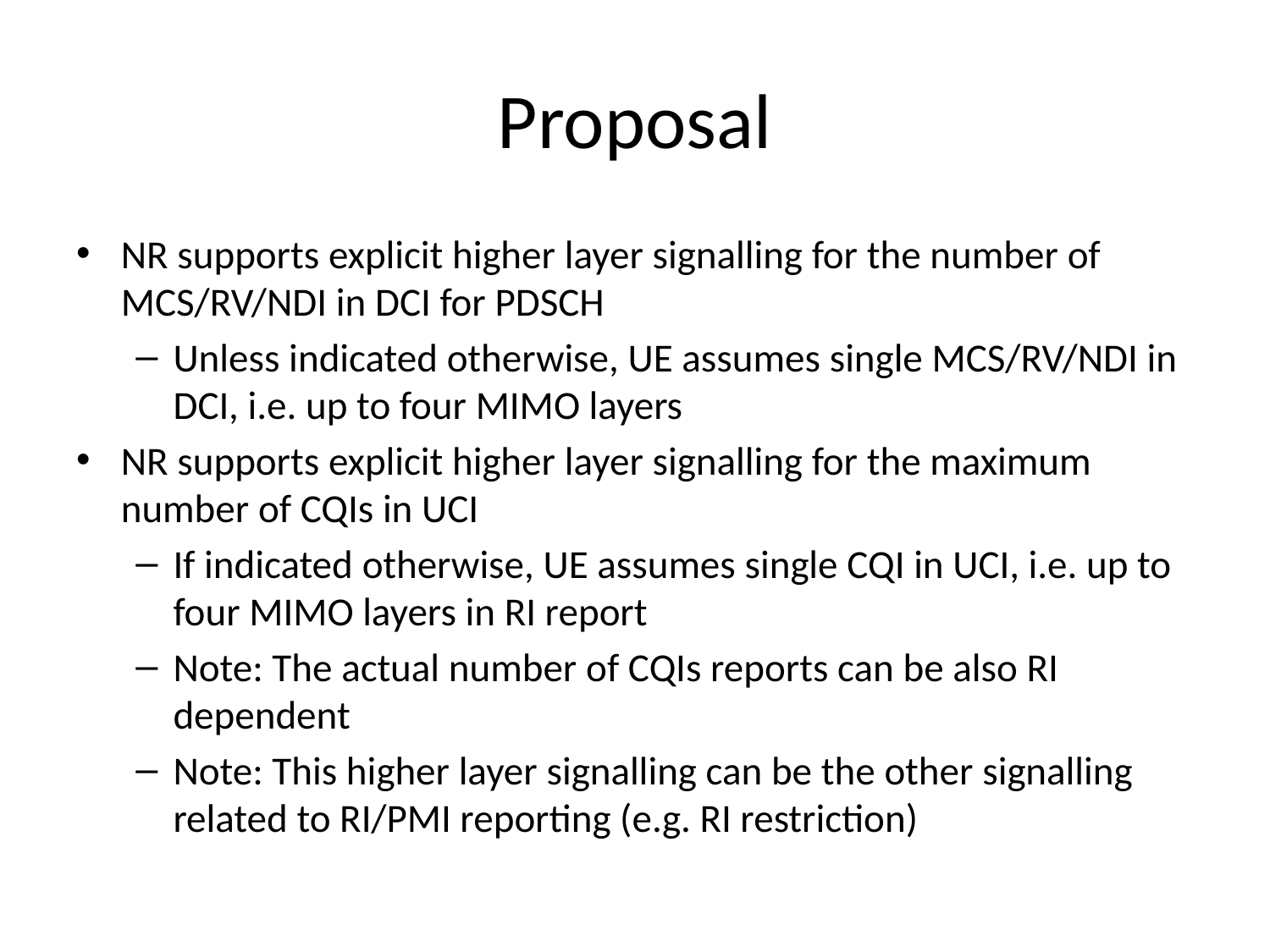

# Proposal
NR supports explicit higher layer signalling for the number of MCS/RV/NDI in DCI for PDSCH
Unless indicated otherwise, UE assumes single MCS/RV/NDI in DCI, i.e. up to four MIMO layers
NR supports explicit higher layer signalling for the maximum number of CQIs in UCI
If indicated otherwise, UE assumes single CQI in UCI, i.e. up to four MIMO layers in RI report
Note: The actual number of CQIs reports can be also RI dependent
Note: This higher layer signalling can be the other signalling related to RI/PMI reporting (e.g. RI restriction)